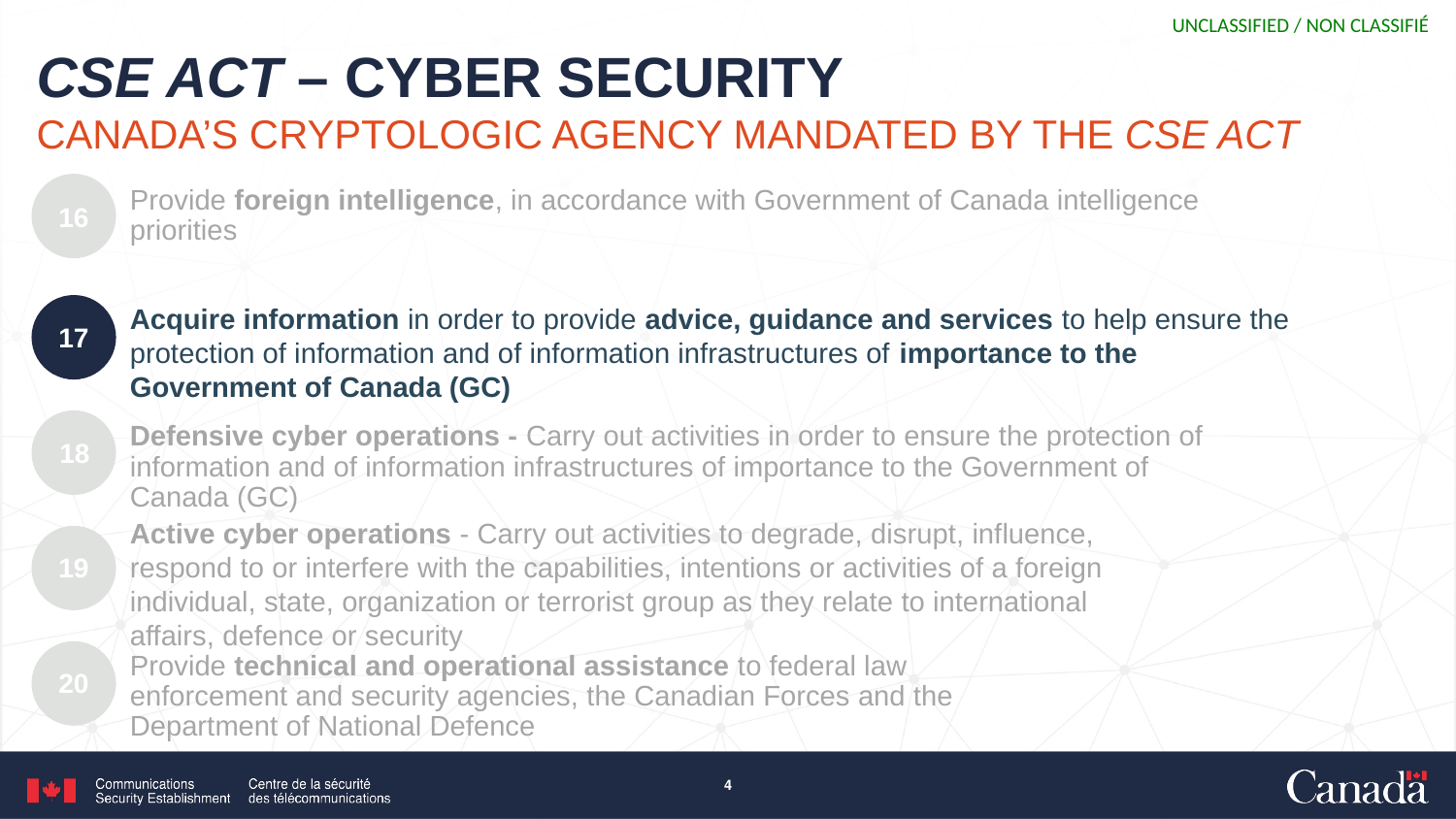

# CSE Act – Cyber Security Canada’s cryptologic agency mandated by the CSE Act

Provide foreign intelligence, in accordance with Government of Canada intelligence priorities
16

Acquire information in order to provide advice, guidance and services to help ensure the protection of information and of information infrastructures of importance to the Government of Canada (GC)

17

Defensive cyber operations - Carry out activities in order to ensure the protection of information and of information infrastructures of importance to the Government of Canada (GC)
18
Active cyber operations - Carry out activities to degrade, disrupt, influence, respond to or interfere with the capabilities, intentions or activities of a foreign individual, state, organization or terrorist group as they relate to international affairs, defence or security

19

Provide technical and operational assistance to federal law enforcement and security agencies, the Canadian Forces and the Department of National Defence
20